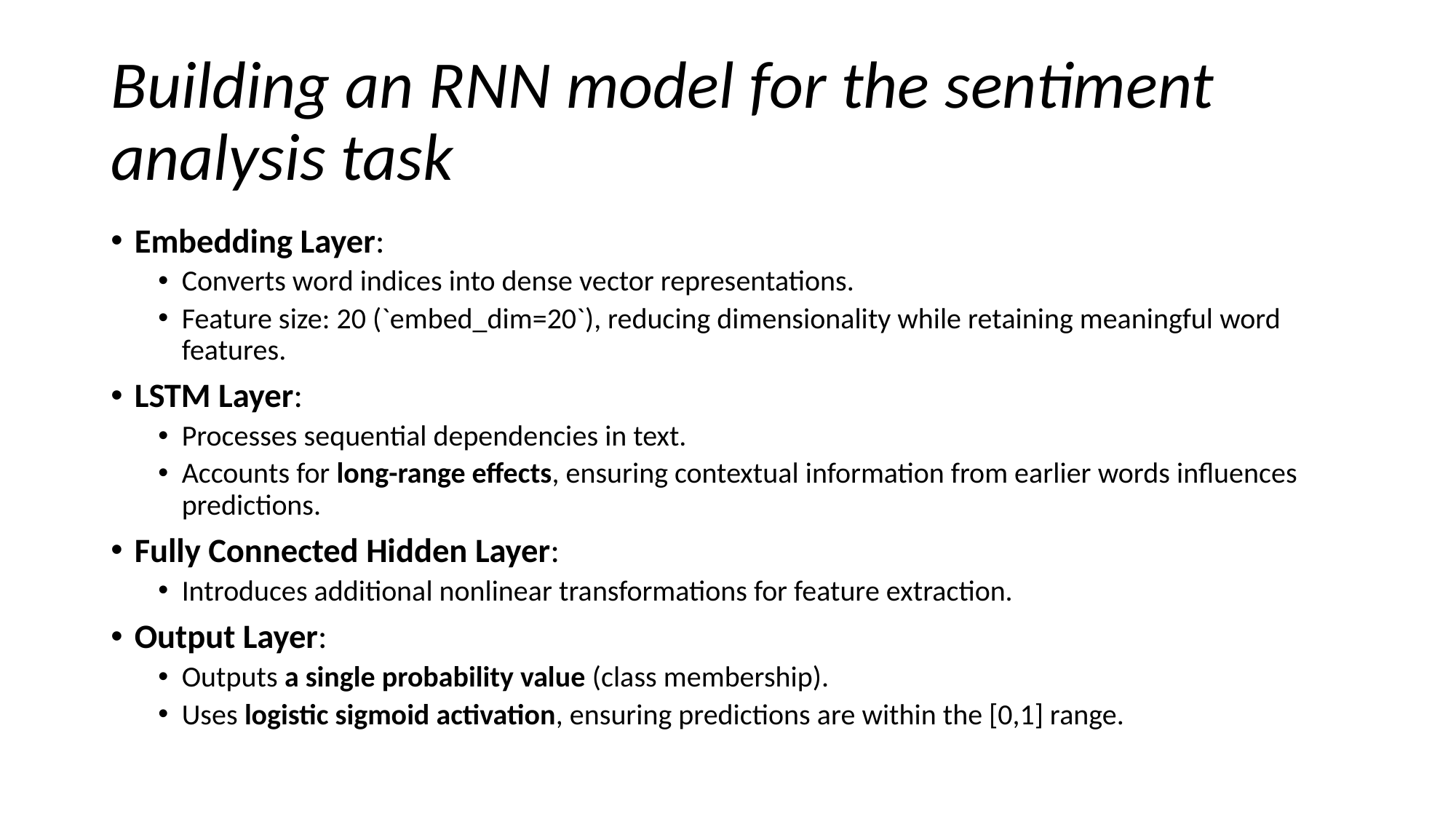

# Building an RNN model for the sentiment analysis task
Embedding Layer:
Converts word indices into dense vector representations.
Feature size: 20 (`embed_dim=20`), reducing dimensionality while retaining meaningful word features.
LSTM Layer:
Processes sequential dependencies in text.
Accounts for long-range effects, ensuring contextual information from earlier words influences predictions.
Fully Connected Hidden Layer:
Introduces additional nonlinear transformations for feature extraction.
Output Layer:
Outputs a single probability value (class membership).
Uses logistic sigmoid activation, ensuring predictions are within the [0,1] range.